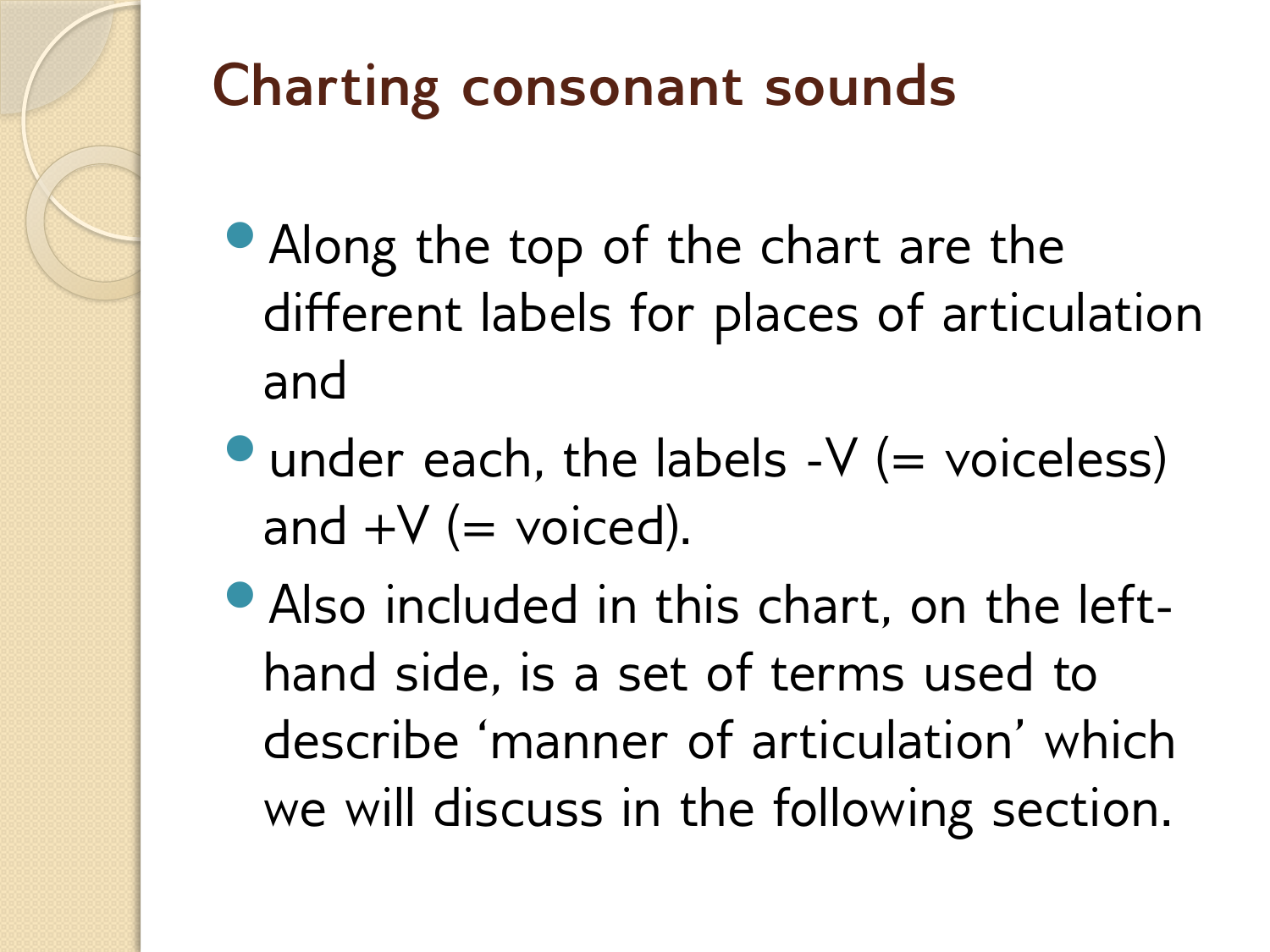

# Charting consonant sounds
Along the top of the chart are the different labels for places of articulation and
under each, the labels −V (= voiceless) and +V (= voiced).
Also included in this chart, on the left-hand side, is a set of terms used to describe ‘manner of articulation’ which we will discuss in the following section.